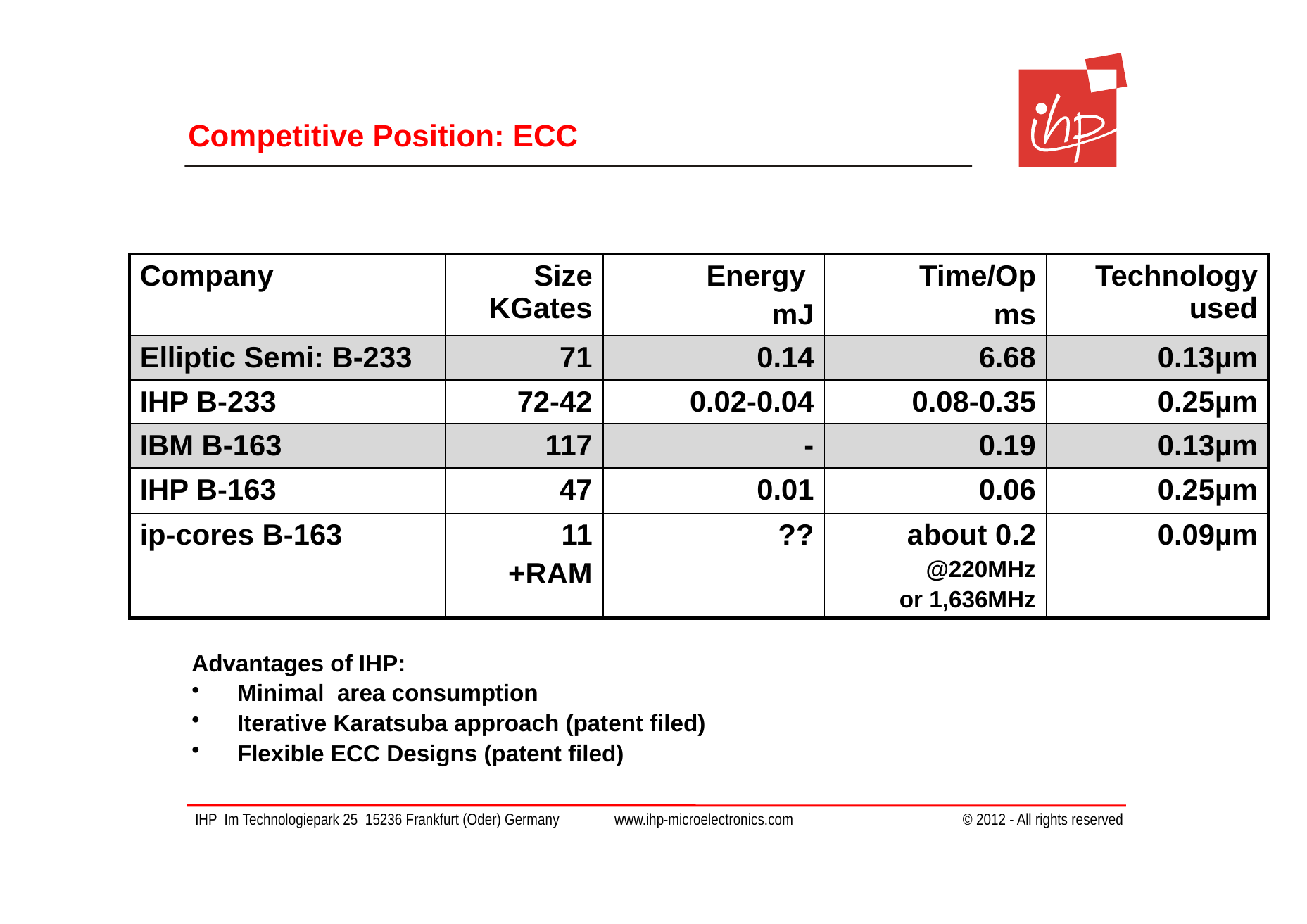

# Competitive Position: ECC
| Company | Size KGates | Energy mJ | Time/Op ms | Technology used |
| --- | --- | --- | --- | --- |
| Elliptic Semi: B-233 | 71 | 0.14 | 6.68 | 0.13µm |
| IHP B-233 | 72-42 | 0.02-0.04 | 0.08-0.35 | 0.25µm |
| IBM B-163 | 117 | - | 0.19 | 0.13µm |
| IHP B-163 | 47 | 0.01 | 0.06 | 0.25µm |
| ip-cores B-163 | 11 +RAM | ?? | about 0.2 @220MHz or 1,636MHz | 0.09µm |

Advantages of IHP:
Minimal  area consumption
Iterative Karatsuba approach (patent filed)
Flexible ECC Designs (patent filed)